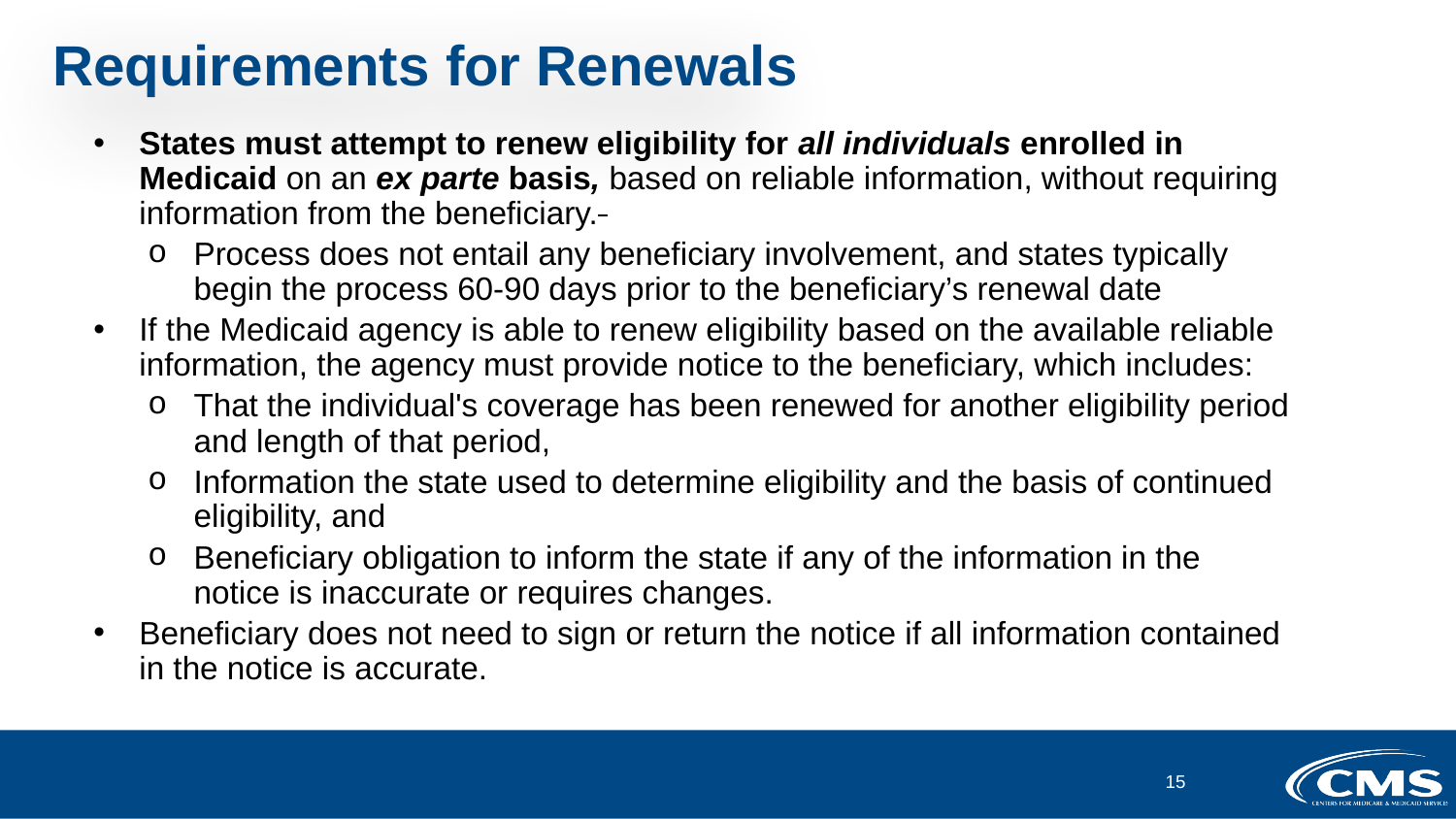

# Requirements for Renewals
States must attempt to renew eligibility for all individuals enrolled in Medicaid on an ex parte basis, based on reliable information, without requiring information from the beneficiary.
Process does not entail any beneficiary involvement, and states typically begin the process 60-90 days prior to the beneficiary’s renewal date
If the Medicaid agency is able to renew eligibility based on the available reliable information, the agency must provide notice to the beneficiary, which includes:
That the individual's coverage has been renewed for another eligibility period and length of that period,
Information the state used to determine eligibility and the basis of continued eligibility, and
Beneficiary obligation to inform the state if any of the information in the notice is inaccurate or requires changes.
Beneficiary does not need to sign or return the notice if all information contained in the notice is accurate.

15